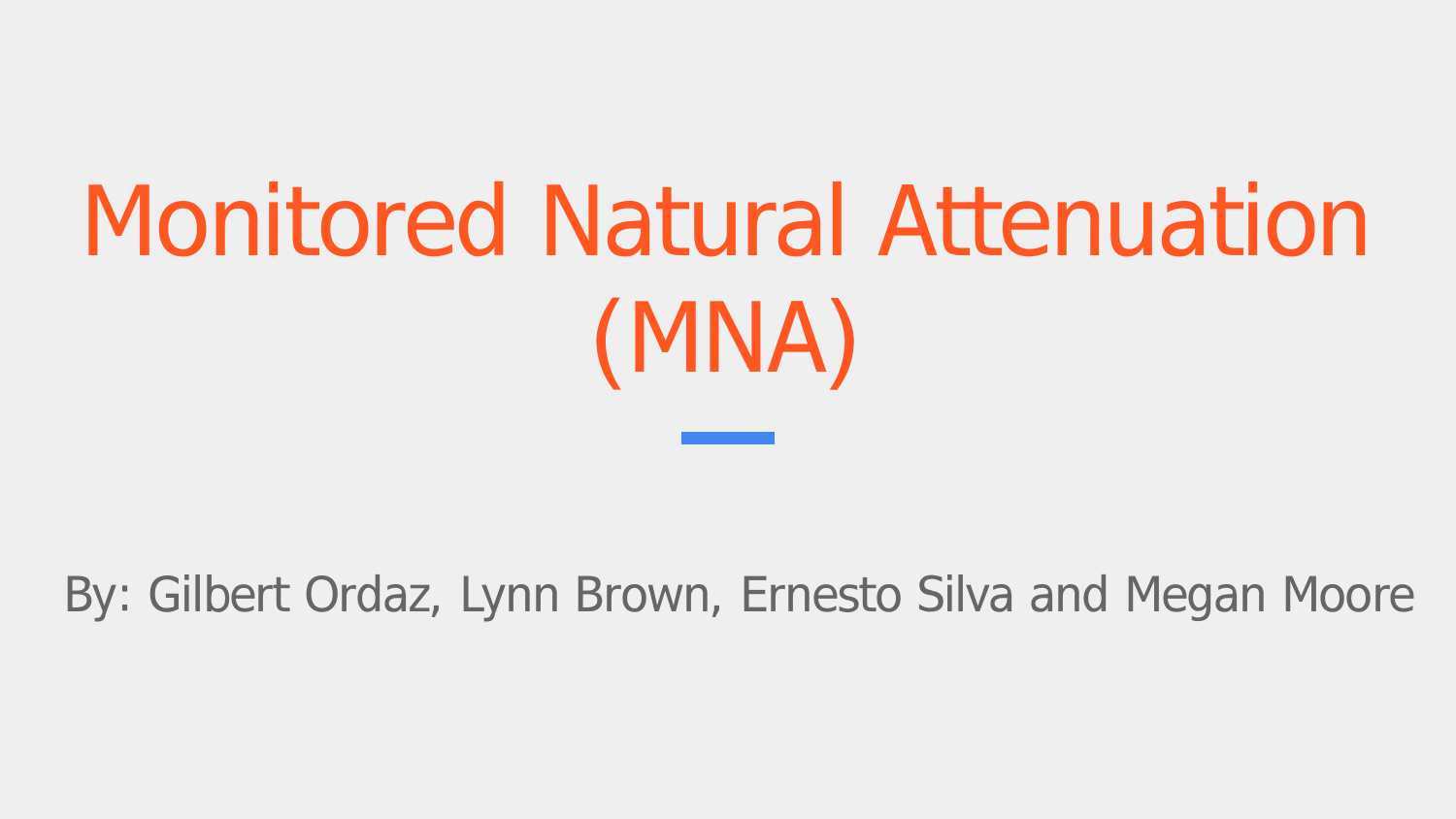

# Monitored Natural Attenuation (MNA)
By: Gilbert Ordaz, Lynn Brown, Ernesto Silva and Megan Moore